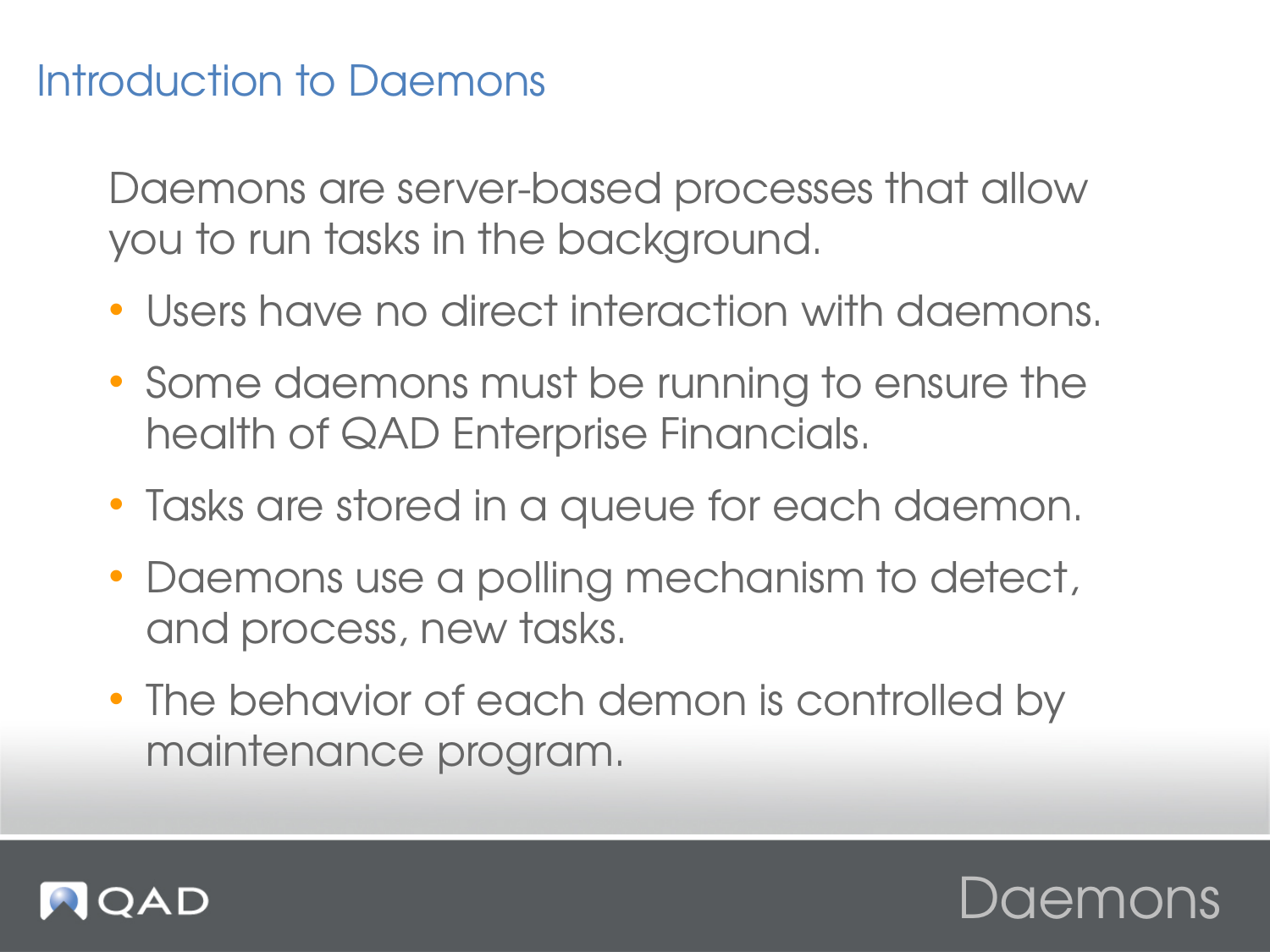

Introduction to Daemons

Daemons are server-based processes that allow you to run tasks in the background.
Users have no direct interaction with daemons.
Some daemons must be running to ensure the health of QAD Enterprise Financials.
Tasks are stored in a queue for each daemon.
Daemons use a polling mechanism to detect, and process, new tasks.
The behavior of each demon is controlled by maintenance program.

# Daemons